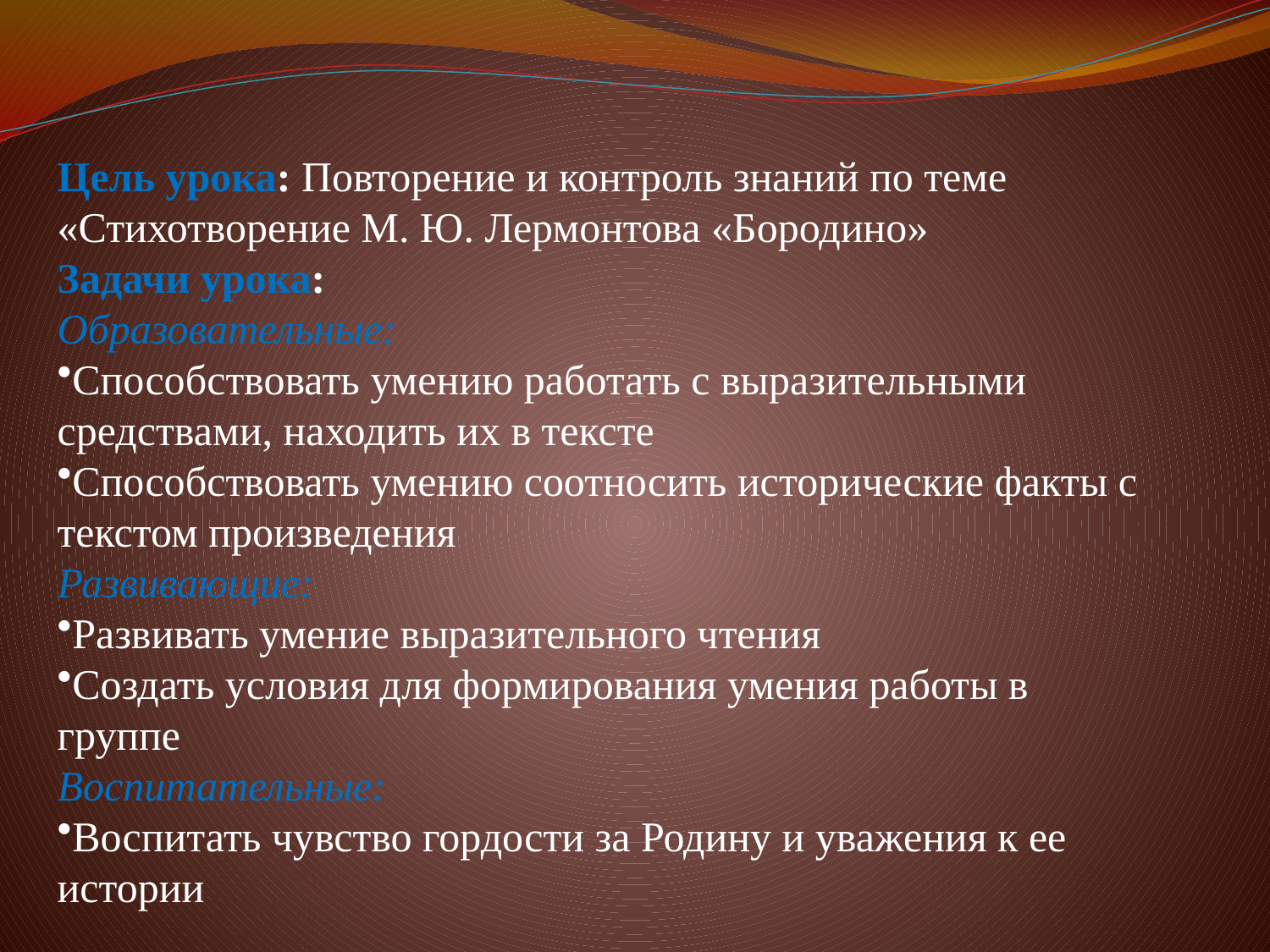

Цель урока: Повторение и контроль знаний по теме «Стихотворение М. Ю. Лермонтова «Бородино»
Задачи урока:
Образовательные:
Способствовать умению работать с выразительными средствами, находить их в тексте
Способствовать умению соотносить исторические факты с текстом произведения
Развивающие:
Развивать умение выразительного чтения
Создать условия для формирования умения работы в группе
Воспитательные:
Воспитать чувство гордости за Родину и уважения к ее истории